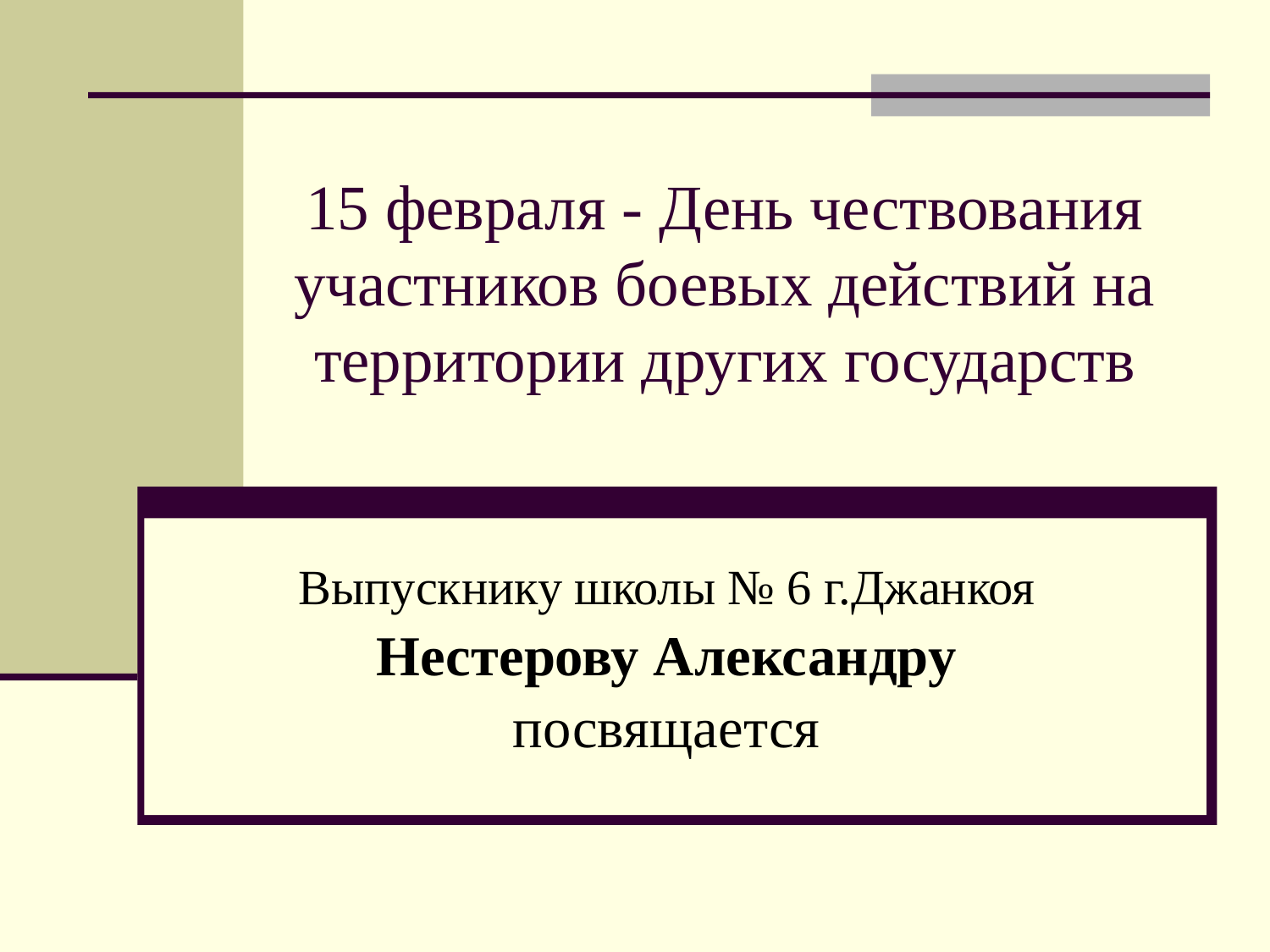

# 15 февраля - День чествования участников боевых действий на территории других государств
Выпускнику школы № 6 г.Джанкоя
Нестерову Александру
посвящается